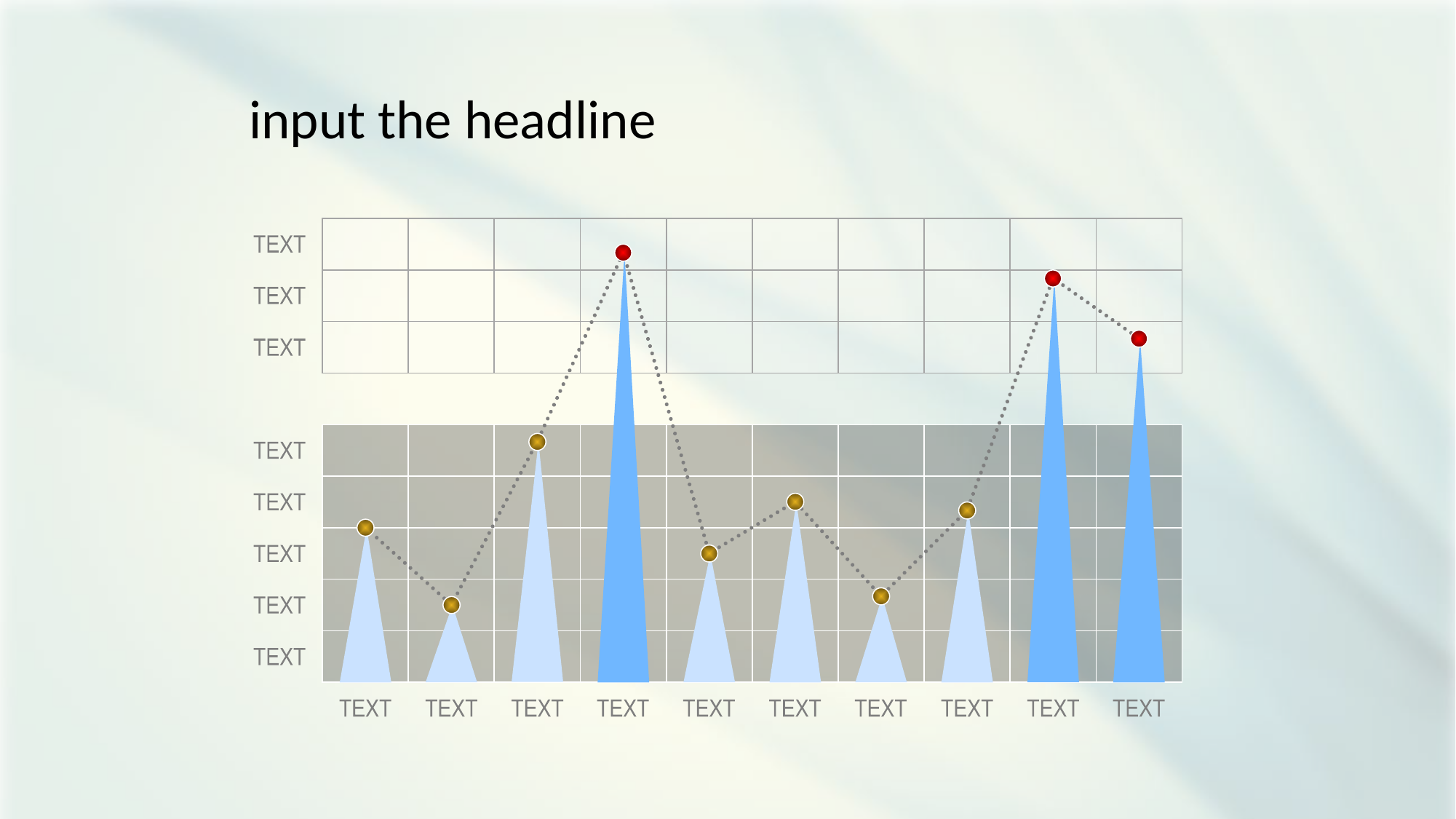

input the headline

TEXT

TEXT

TEXT

TEXT

TEXT

TEXT

TEXT

TEXT
TEXT
TEXT
TEXT
TEXT
TEXT
TEXT
TEXT
TEXT
TEXT
TEXT